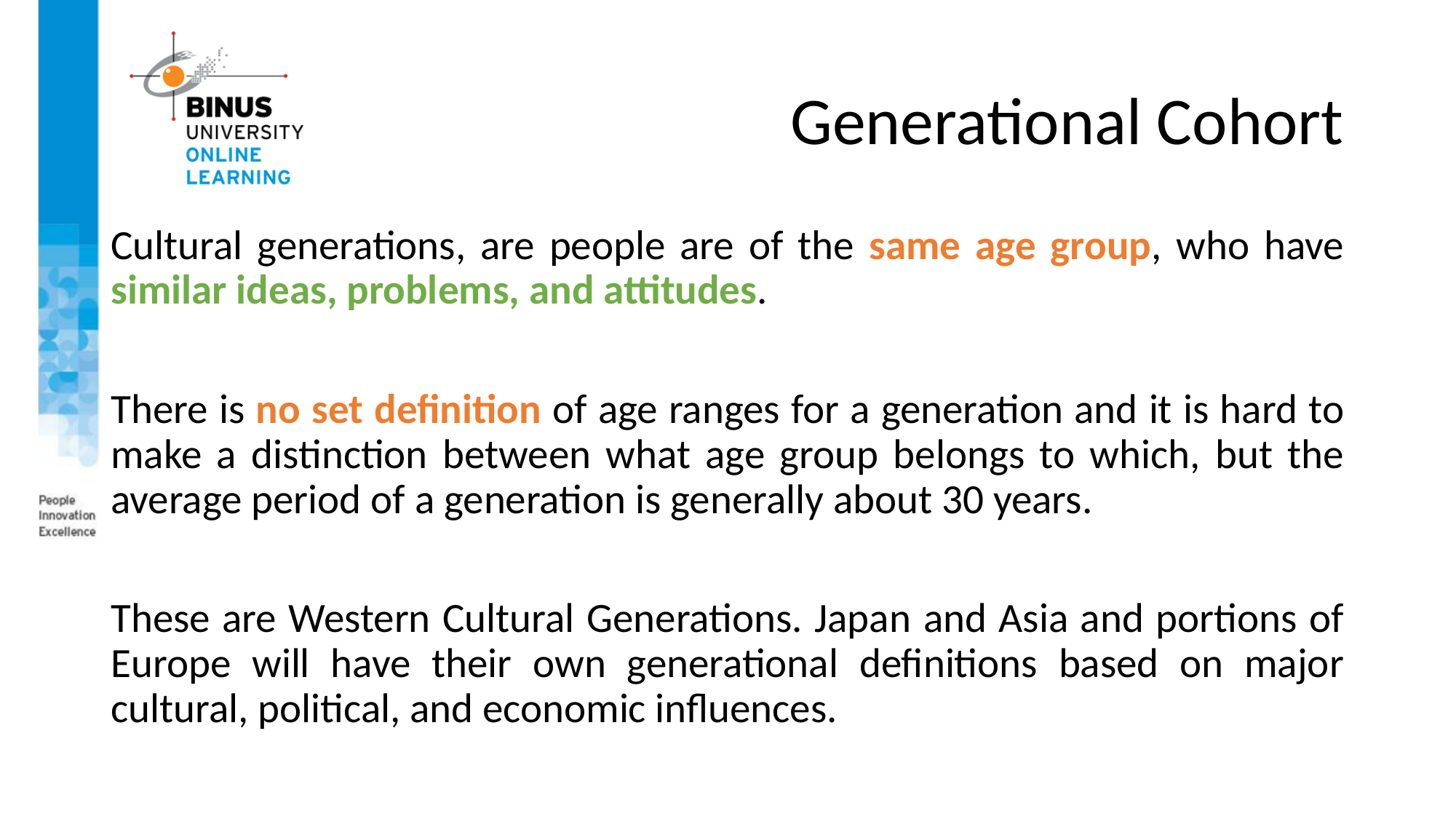

# Generational Cohort
Cultural generations, are people are of the same age group, who have similar ideas, problems, and attitudes.

There is no set definition of age ranges for a generation and it is hard to make a distinction between what age group belongs to which, but the average period of a generation is generally about 30 years.

These are Western Cultural Generations. Japan and Asia and portions of Europe will have their own generational definitions based on major cultural, political, and economic influences.